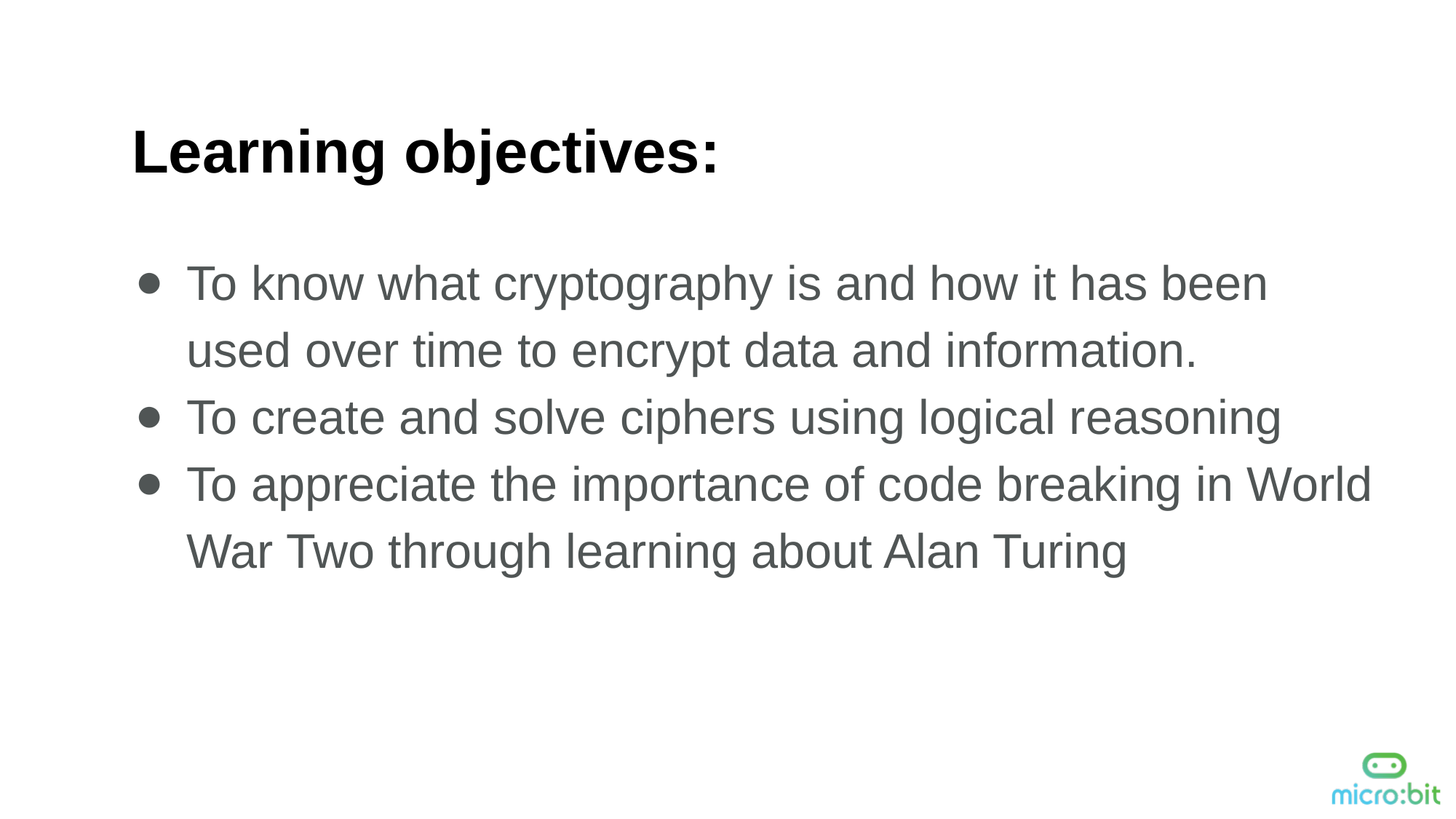

Learning objectives:

To know what cryptography is and how it has been used over time to encrypt data and information.
To create and solve ciphers using logical reasoning
To appreciate the importance of code breaking in World War Two through learning about Alan Turing